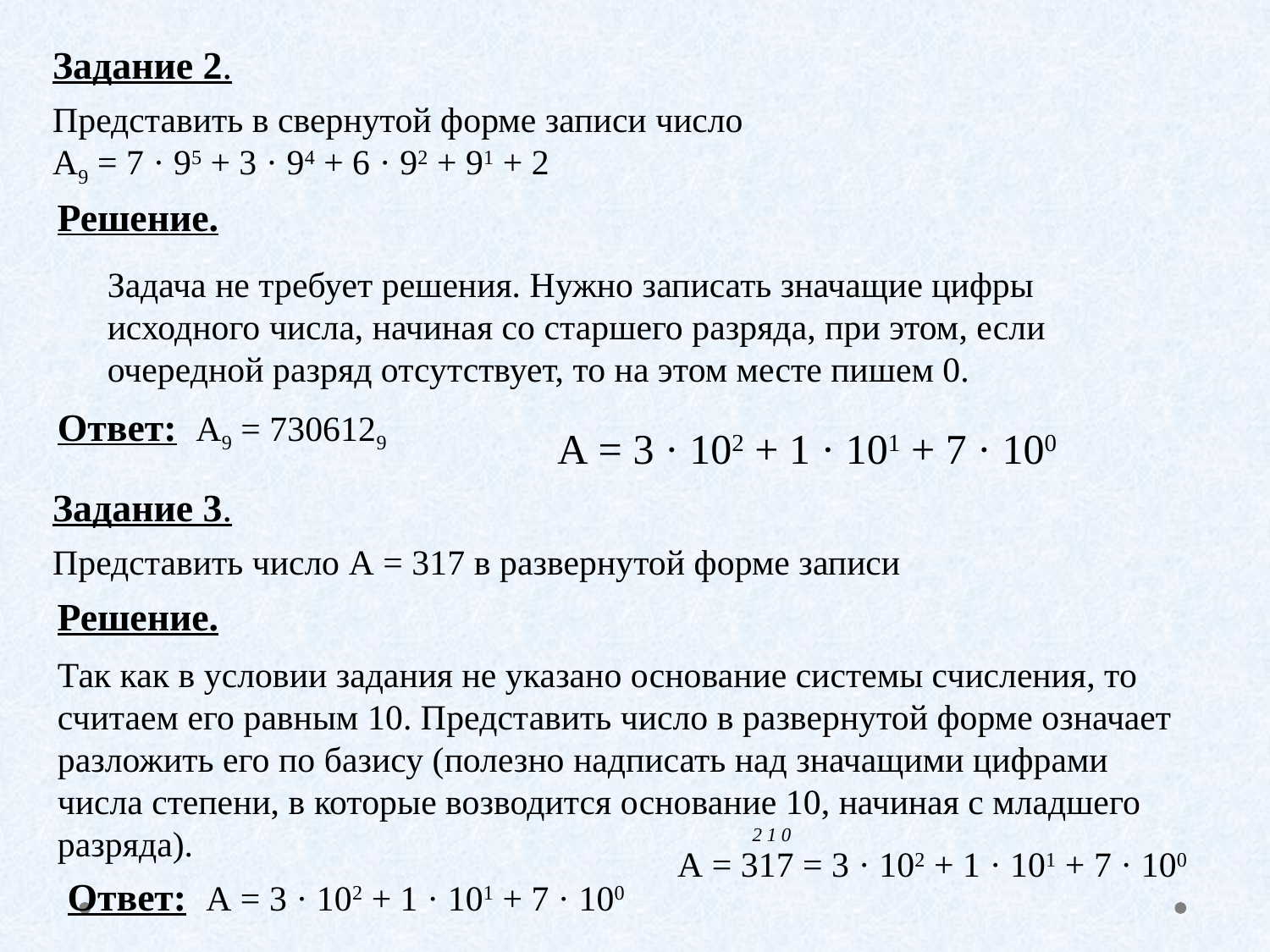

Задание 2.
Представить в свернутой форме записи число
А9 = 7 · 95 + 3 · 94 + 6 · 92 + 91 + 2
Решение.

Задача не требует решения. Нужно записать значащие цифры исходного числа, начиная со старшего разряда, при этом, если очередной разряд отсутствует, то на этом месте пишем 0.
Ответ:  А9 = 7306129
А = 3 · 102 + 1 · 101 + 7 · 100
Задание 3.
Представить число А = 317 в развернутой форме записи
Решение.
Так как в условии задания не указано основание системы счисления, то считаем его равным 10. Представить число в развернутой форме означает разложить его по базису (полезно надписать над значащими цифрами числа степени, в которые возводится основание 10, начиная с младшего разряда).
2 1 0
А = 317 = 3 · 102 + 1 · 101 + 7 · 100
Ответ:  А = 3 · 102 + 1 · 101 + 7 · 100